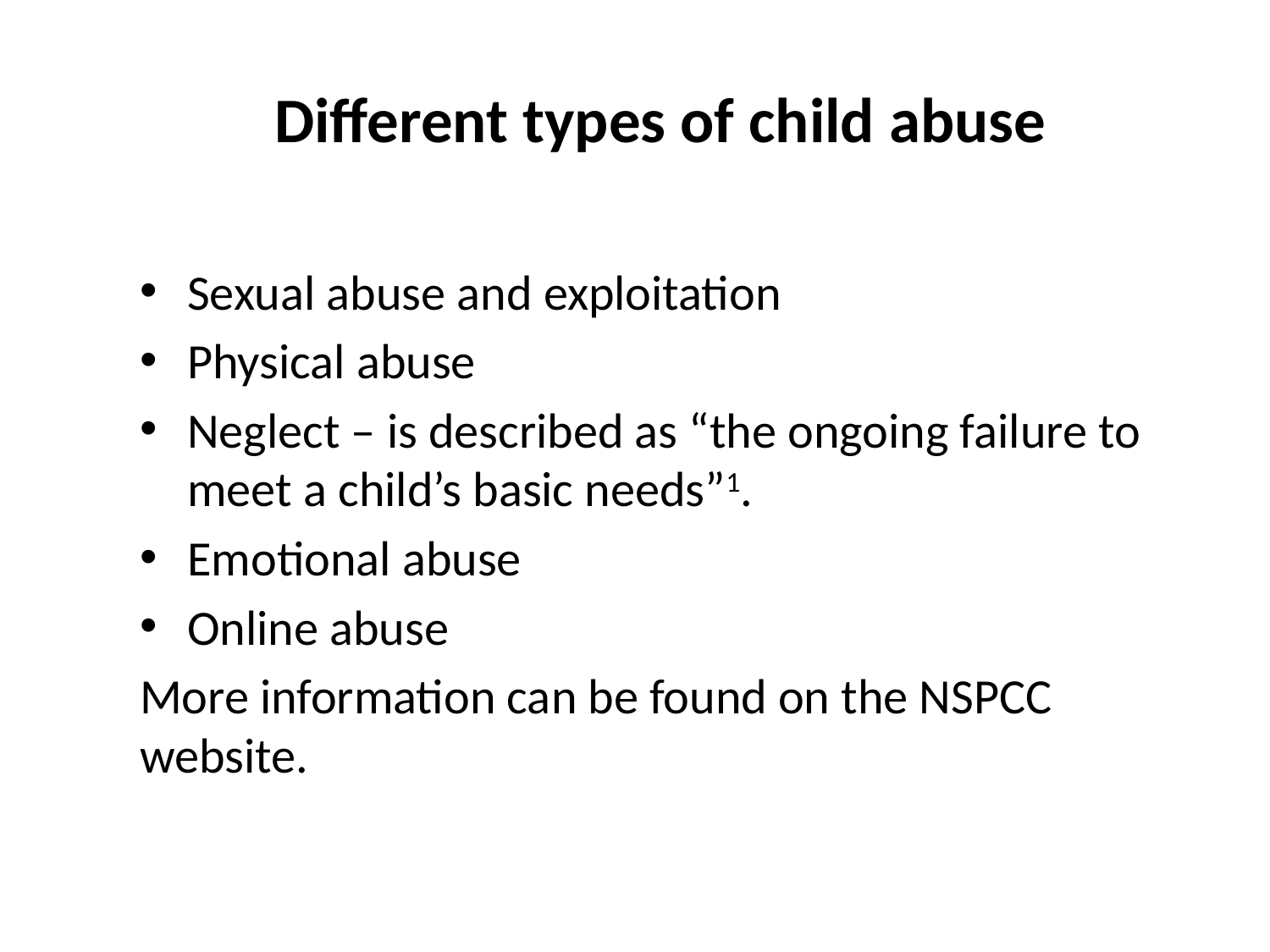

Different types of child abuse
Sexual abuse and exploitation
Physical abuse
Neglect – is described as “the ongoing failure to meet a child’s basic needs”1.
Emotional abuse
Online abuse
More information can be found on the NSPCC website.